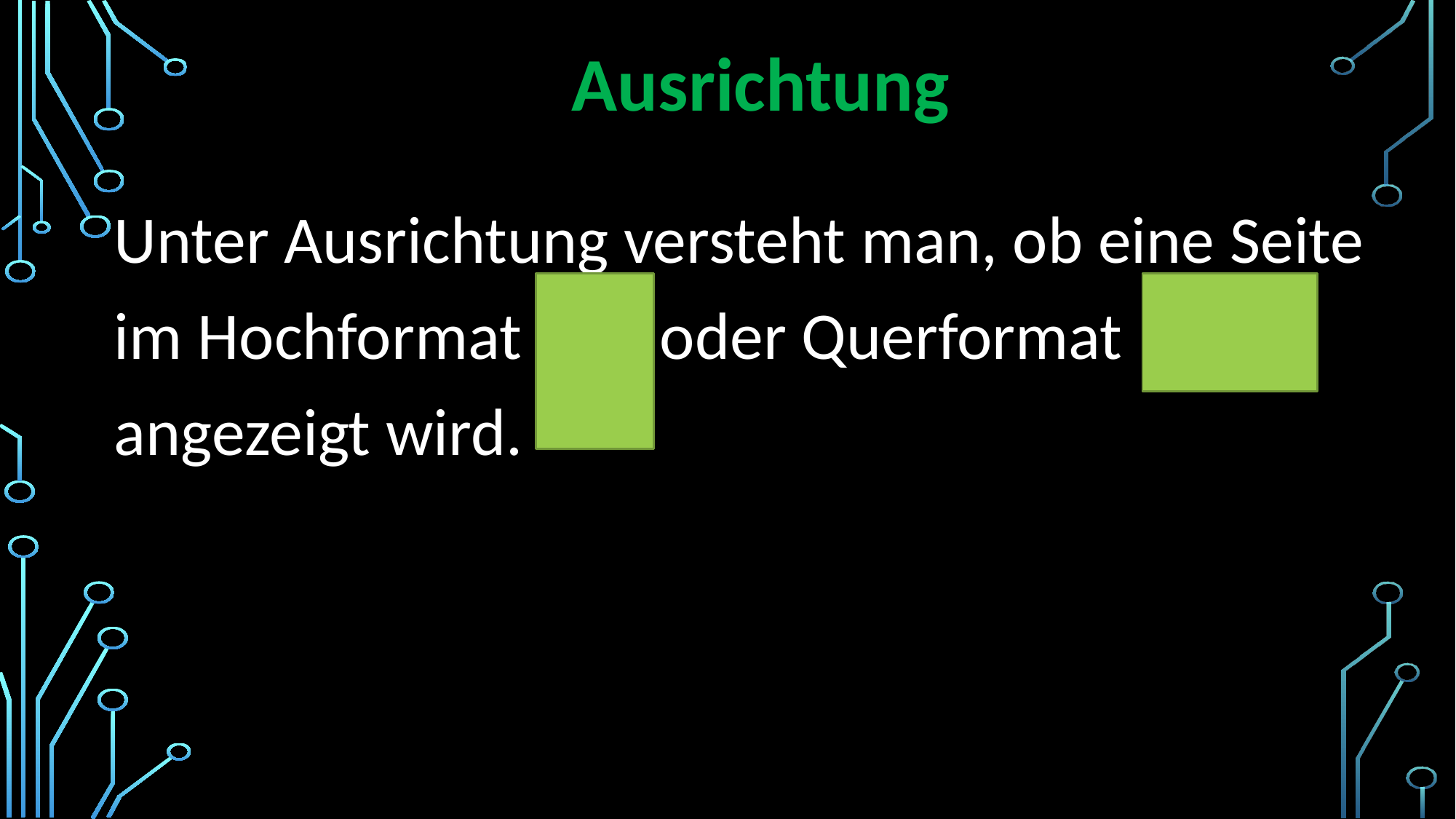

# Ausrichtung
Unter Ausrichtung versteht man, ob eine Seite im Hochformat 		oder Querformat
angezeigt wird.